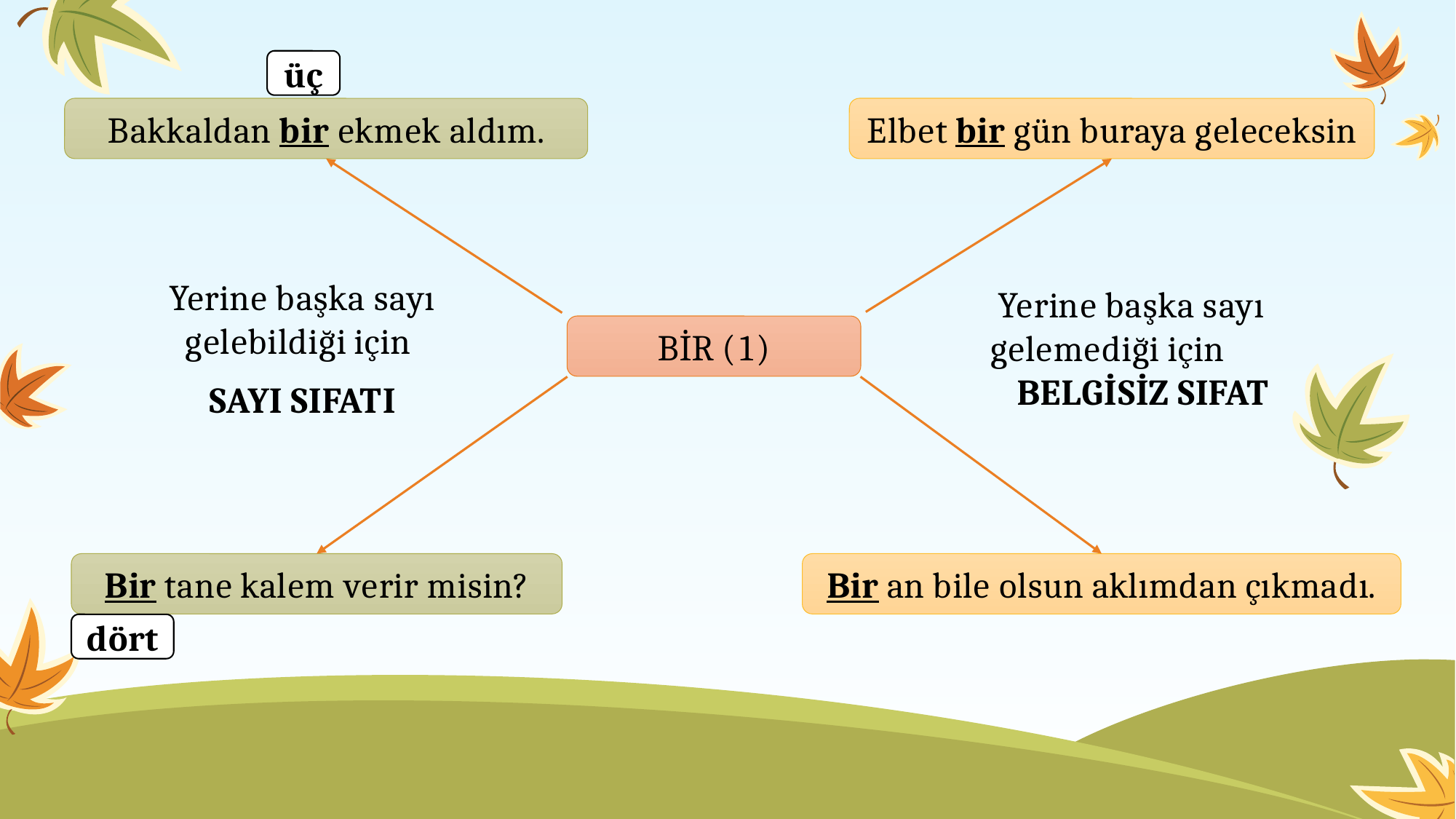

üç
Bakkaldan bir ekmek aldım.
Elbet bir gün buraya geleceksin
Yerine başka sayı    gelemediği için          BELGİSİZ SIFAT
Yerine başka sayı gelebildiği için
SAYI SIFATI
BİR (1)
Bir tane kalem verir misin?
Bir an bile olsun aklımdan çıkmadı.
dört